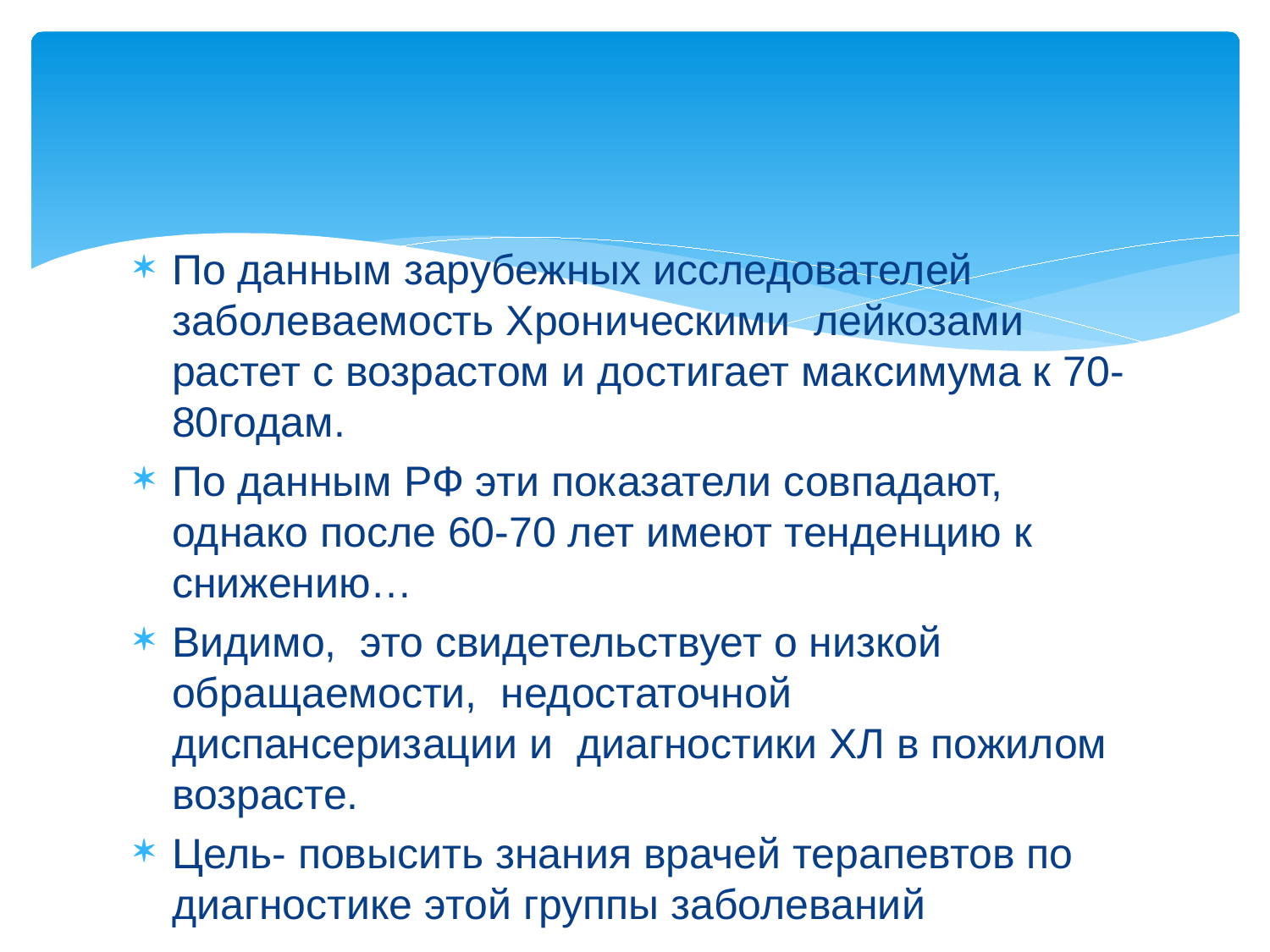

По данным зарубежных исследователей  заболеваемость Хроническими  лейкозами растет с возрастом и достигает максимума к 70-80годам.
По данным РФ эти показатели совпадают, однако после 60-70 лет имеют тенденцию к снижению…
Видимо,  это свидетельствует о низкой обращаемости,  недостаточной диспансеризации и  диагностики ХЛ в пожилом возрасте.
Цель- повысить знания врачей терапевтов по диагностике этой группы заболеваний